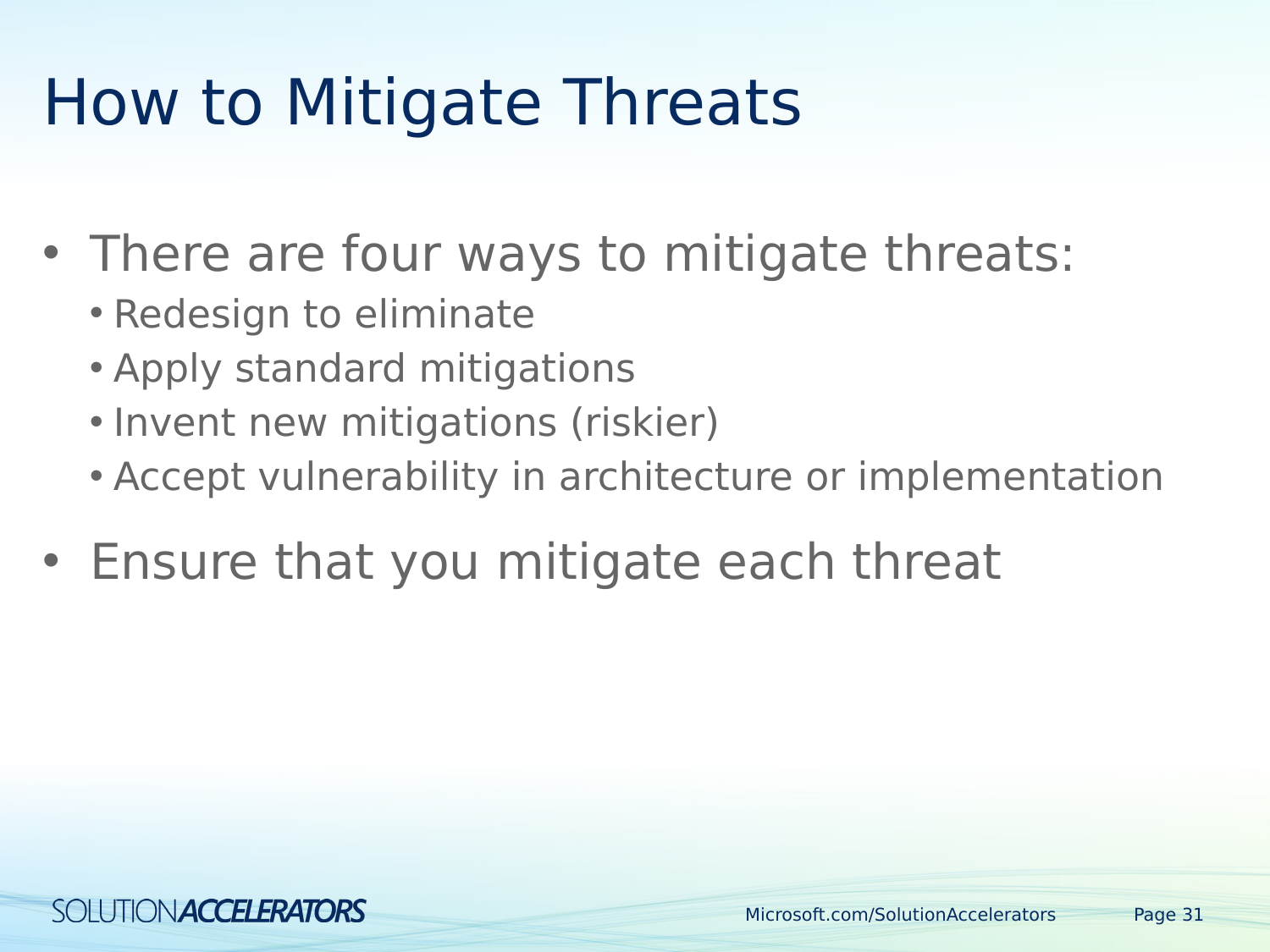

# How to Mitigate Threats
There are four ways to mitigate threats:
Redesign to eliminate
Apply standard mitigations
Invent new mitigations (riskier)
Accept vulnerability in architecture or implementation
Ensure that you mitigate each threat
Microsoft.com/SolutionAccelerators
Page 31